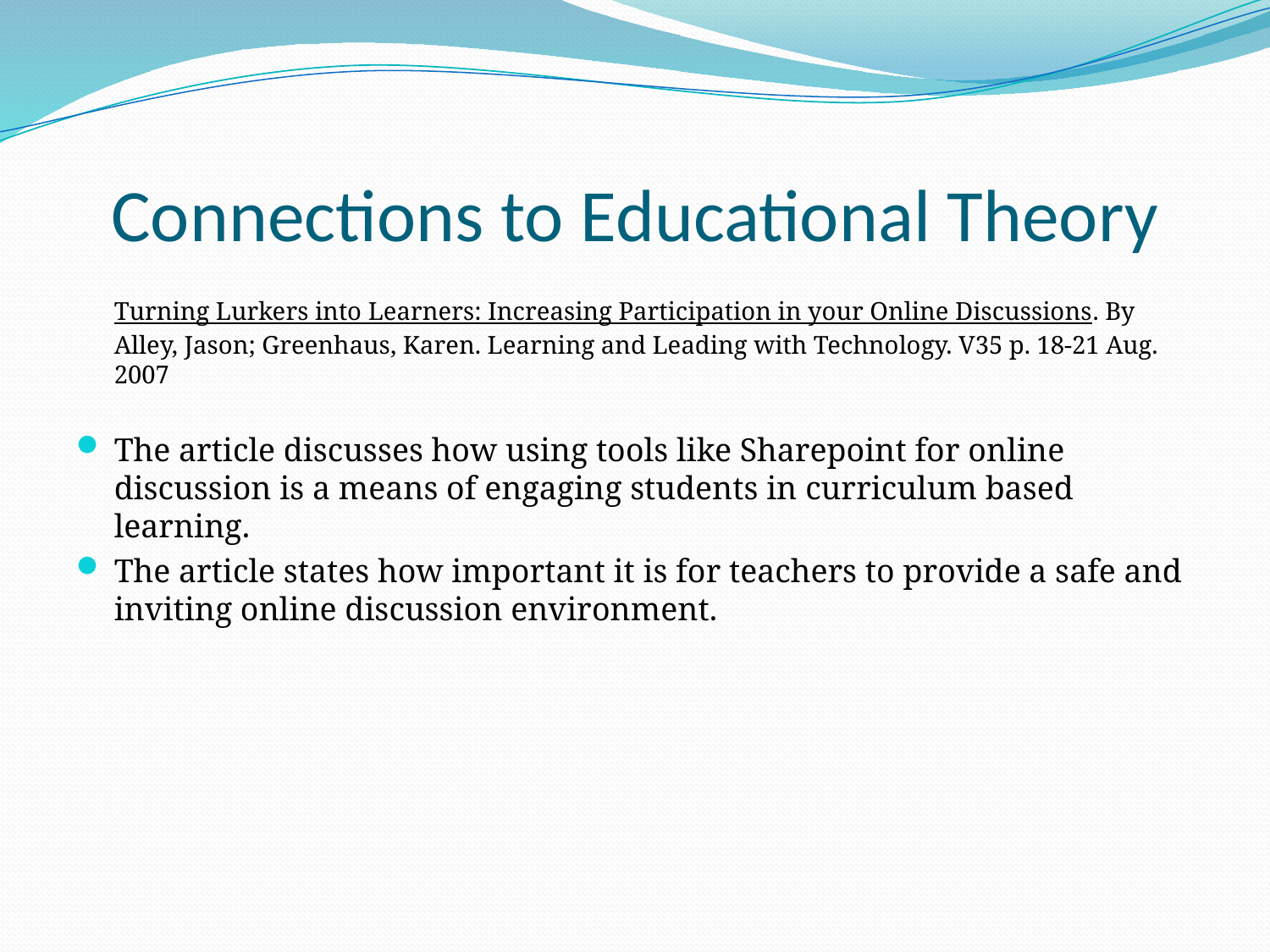

# Connections to Educational Theory
	Turning Lurkers into Learners: Increasing Participation in your Online Discussions. By Alley, Jason; Greenhaus, Karen. Learning and Leading with Technology. V35 p. 18-21 Aug. 2007

The article discusses how using tools like Sharepoint for online discussion is a means of engaging students in curriculum based learning.
The article states how important it is for teachers to provide a safe and inviting online discussion environment.